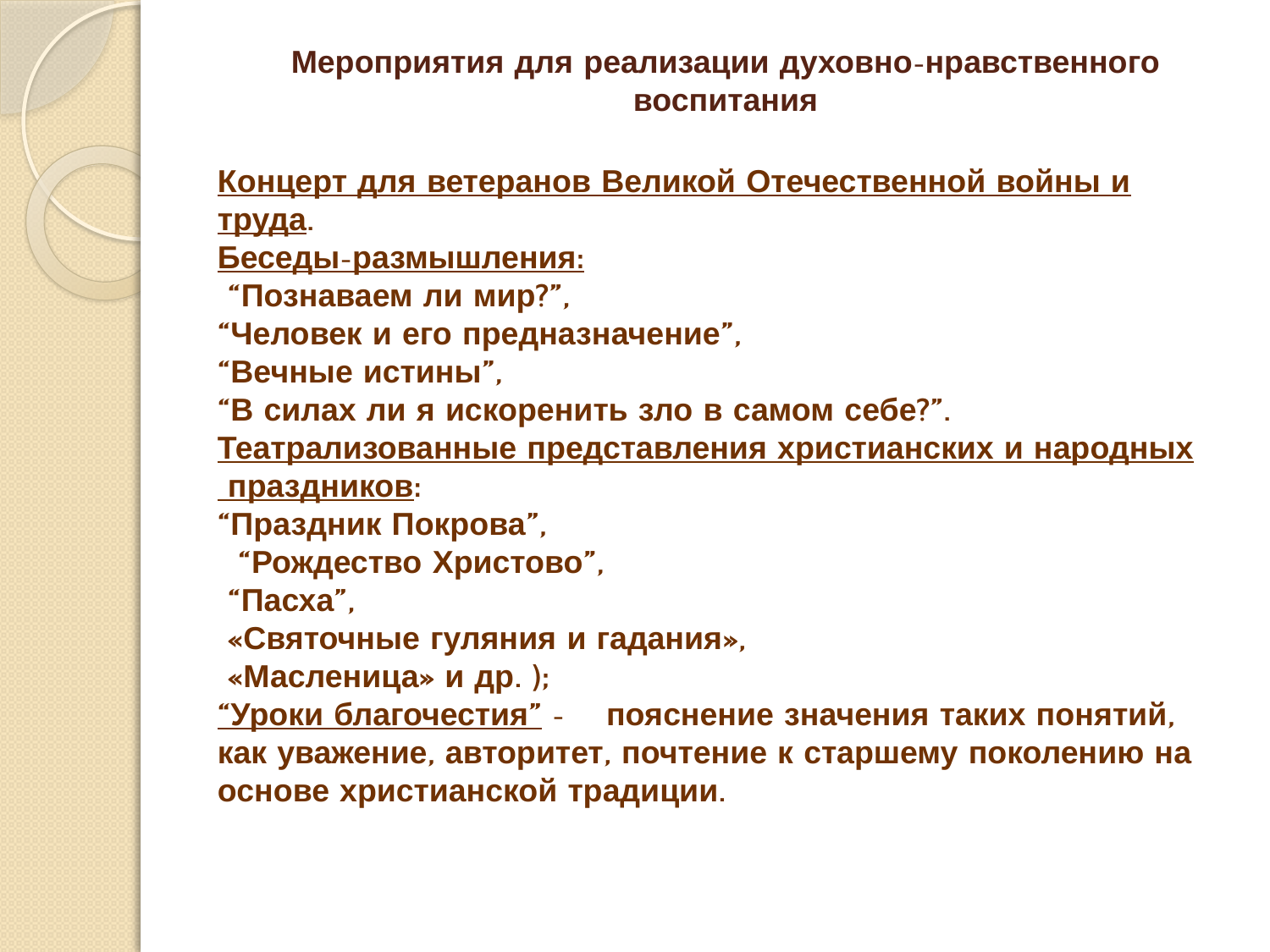

# Мероприятия для реализации духовно-нравственного воспитания

Концерт для ветеранов Великой Отечественной войны и труда.
Беседы-размышления:
 “Познаваем ли мир?”,
“Человек и его предназначение”,
“Вечные истины”,
“В силах ли я искоренить зло в самом себе?”.
Театрализованные представления христианских и народных  праздников:
“Праздник Покрова”,
  “Рождество Христово”,
 “Пасха”,
 «Святочные гуляния и гадания»,
 «Масленица» и др. );
“Уроки благочестия” -    пояснение значения таких понятий, как уважение, авторитет, почтение к старшему поколению на основе христианской традиции.